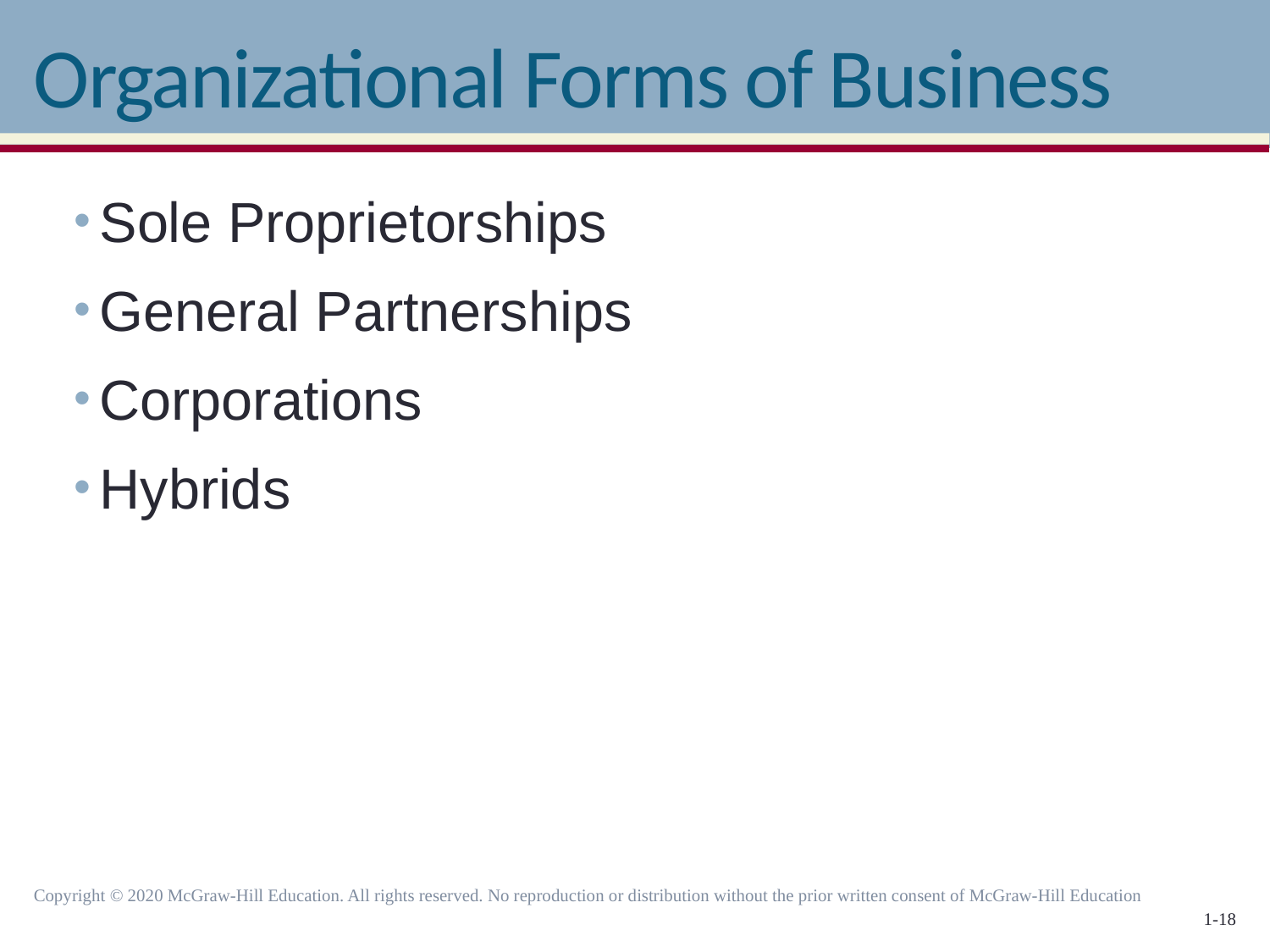

# Organizational Forms of Business
Sole Proprietorships
General Partnerships
Corporations
Hybrids
Copyright © 2020 McGraw-Hill Education. All rights reserved. No reproduction or distribution without the prior written consent of McGraw-Hill Education